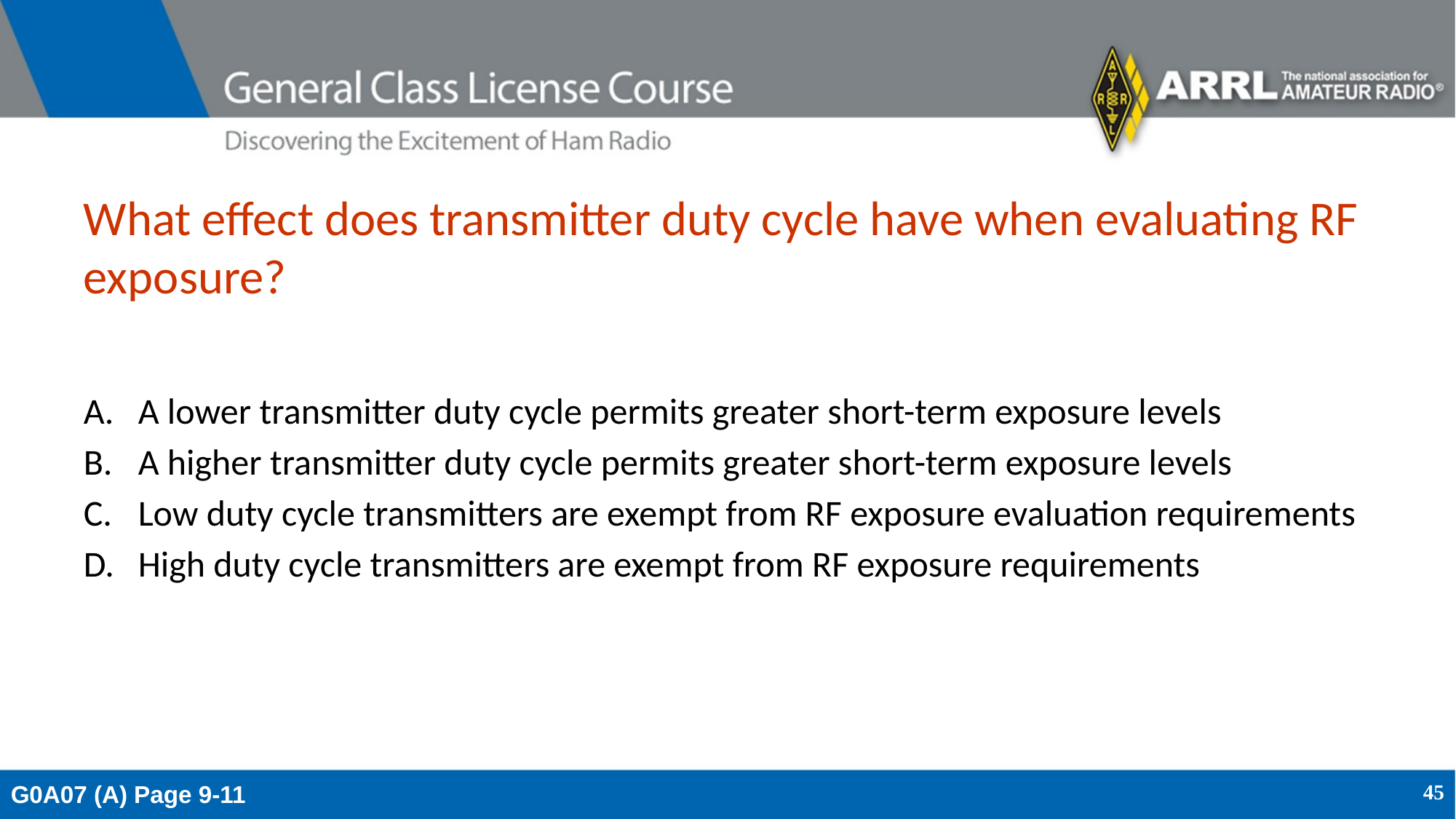

# What effect does transmitter duty cycle have when evaluating RF exposure?
A lower transmitter duty cycle permits greater short-term exposure levels
A higher transmitter duty cycle permits greater short-term exposure levels
Low duty cycle transmitters are exempt from RF exposure evaluation requirements
High duty cycle transmitters are exempt from RF exposure requirements
G0A07 (A) Page 9-11
45